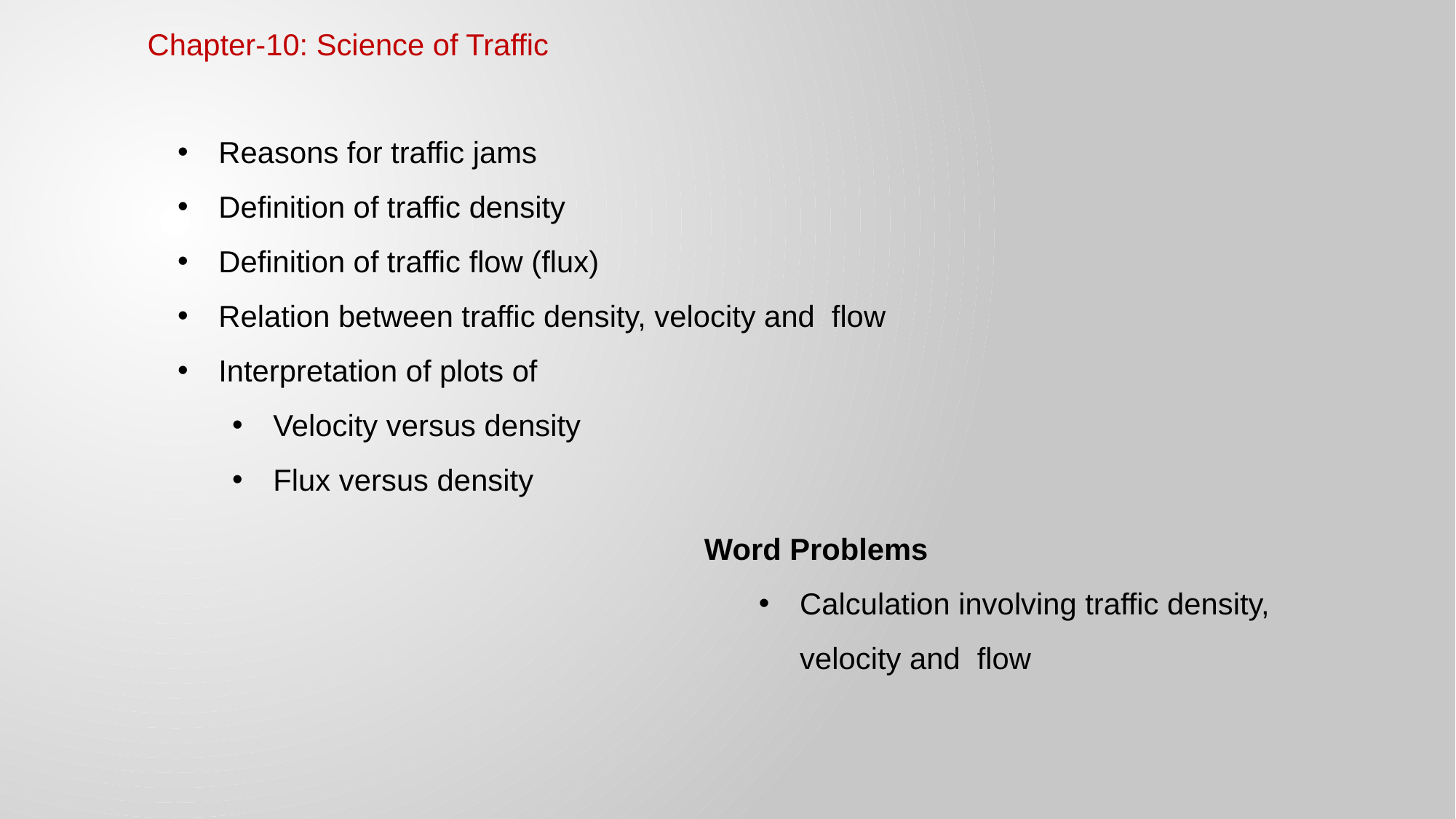

Chapter-10: Science of Traffic
Reasons for traffic jams
Definition of traffic density
Definition of traffic flow (flux)
Relation between traffic density, velocity and  flow
Interpretation of plots of
Velocity versus density
Flux versus density

Word Problems
Calculation involving traffic density, velocity and  flow